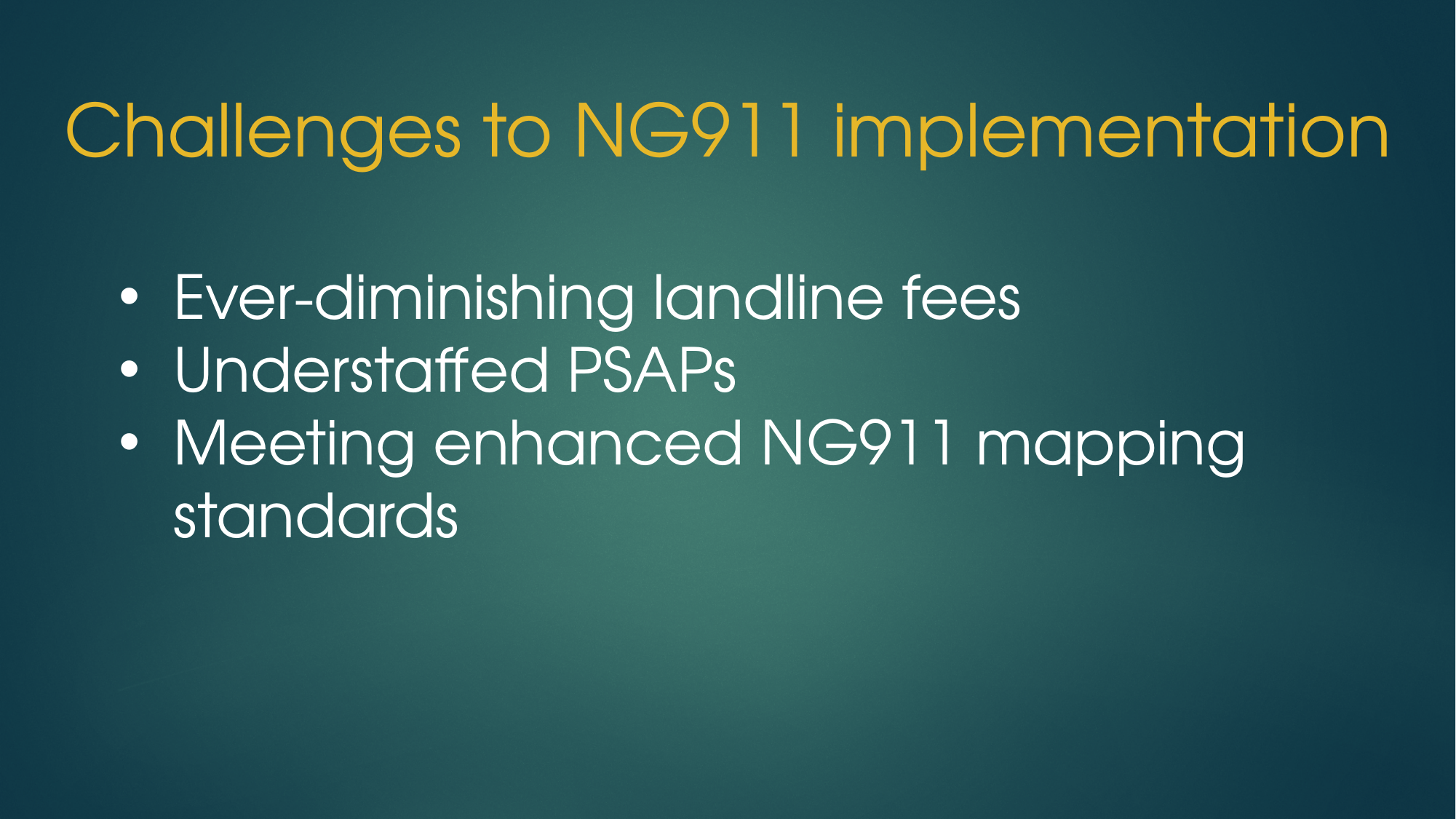

Challenges to NG911 implementation

Ever-diminishing landline fees
Understaffed PSAPs
Meeting enhanced NG911 mapping standards